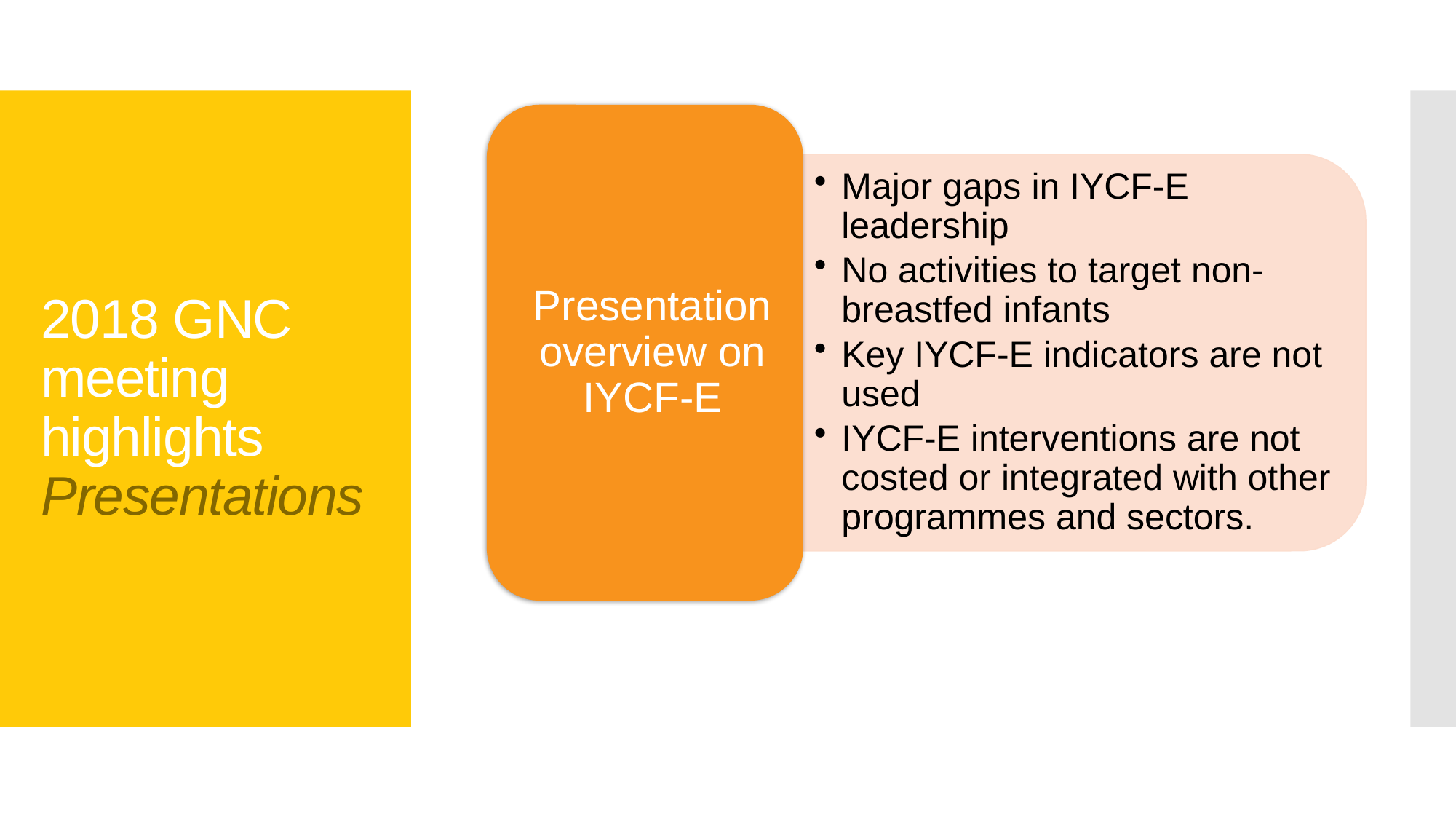

Major gaps in IYCF-E leadership
No activities to target non-breastfed infants
Key IYCF-E indicators are not used
IYCF-E interventions are not costed or integrated with other programmes and sectors.
Presentation overview on IYCF-E
# 2018 GNC meeting highlights Presentations